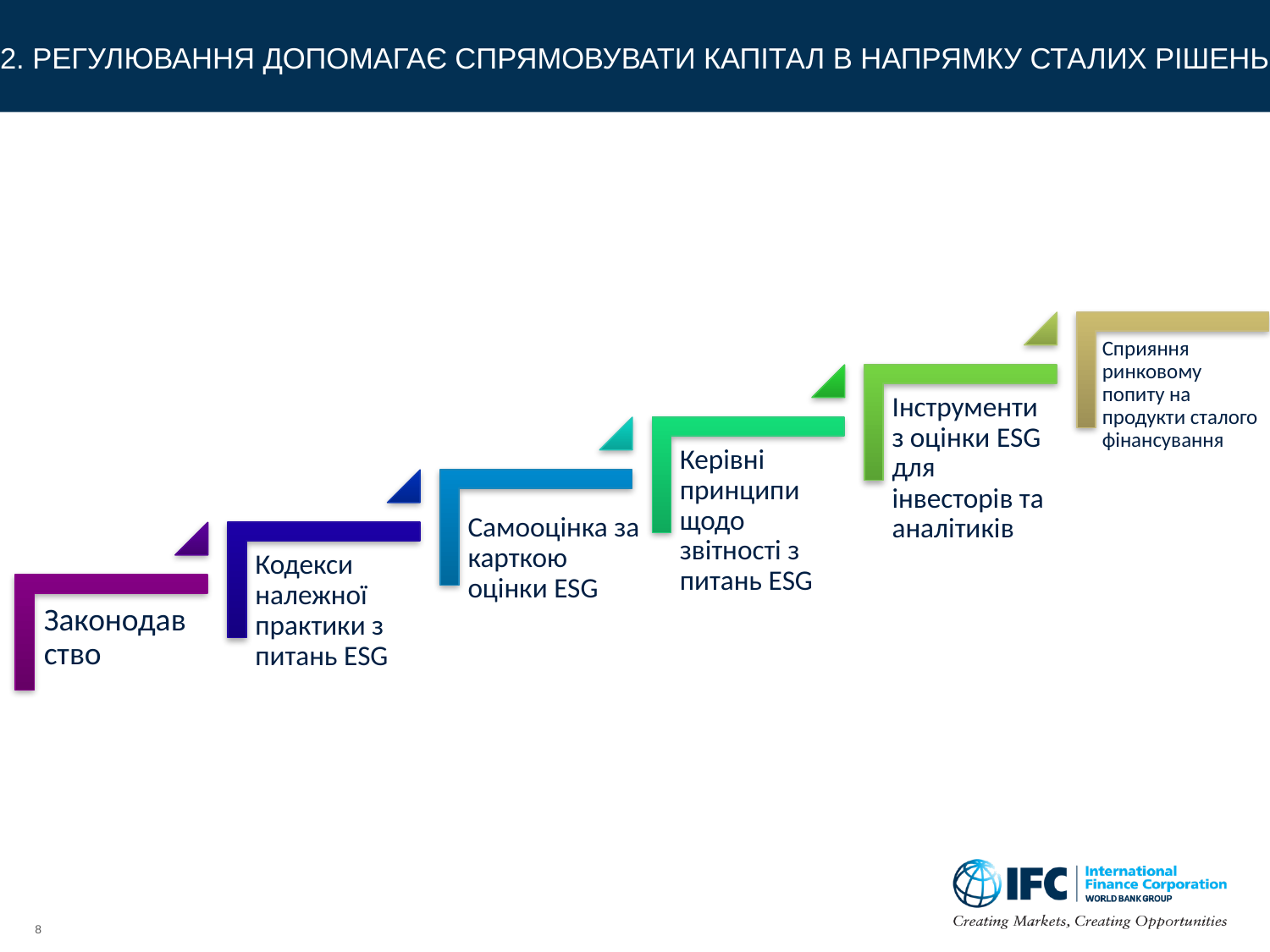

# 2. Регулювання допомагає спрямовувати капітал в напрямку сталих рішень
Законодавство
Кодекси належної практики з питань ESG
Самооцінка за карткою оцінки ESG
Керівні принципи щодо звітності з питань ESG
Інструменти з оцінки ESG для інвесторів та аналітиків
Сприяння ринковому попиту на продукти сталого фінансування
8